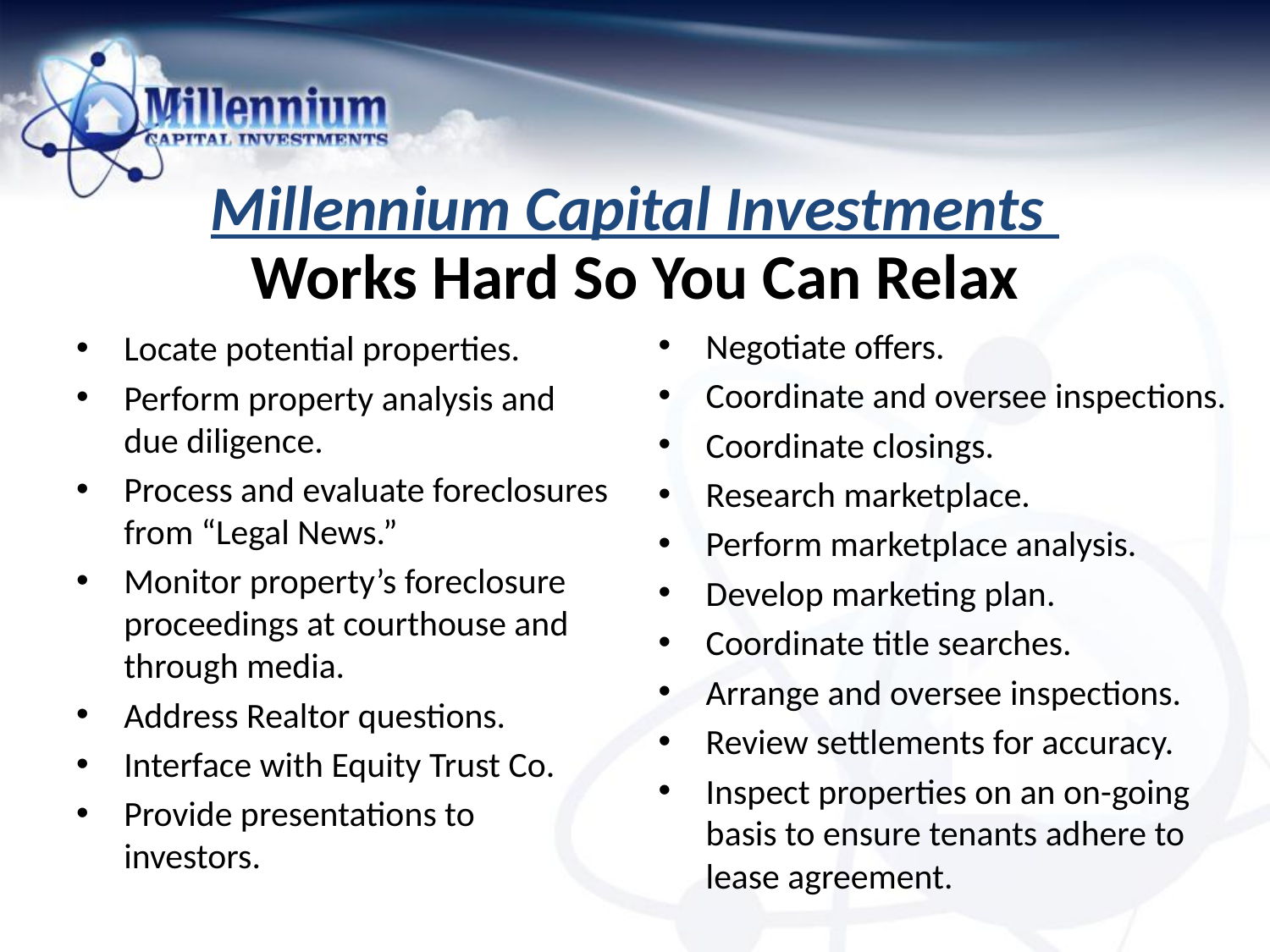

# Millennium Capital Investments Works Hard So You Can Relax
Negotiate offers.
Coordinate and oversee inspections.
Coordinate closings.
Research marketplace.
Perform marketplace analysis.
Develop marketing plan.
Coordinate title searches.
Arrange and oversee inspections.
Review settlements for accuracy.
Inspect properties on an on-going basis to ensure tenants adhere to lease agreement.

Locate potential properties.
Perform property analysis and due diligence.
Process and evaluate foreclosures from “Legal News.”
Monitor property’s foreclosure proceedings at courthouse and through media.
Address Realtor questions.
Interface with Equity Trust Co.
Provide presentations to investors.